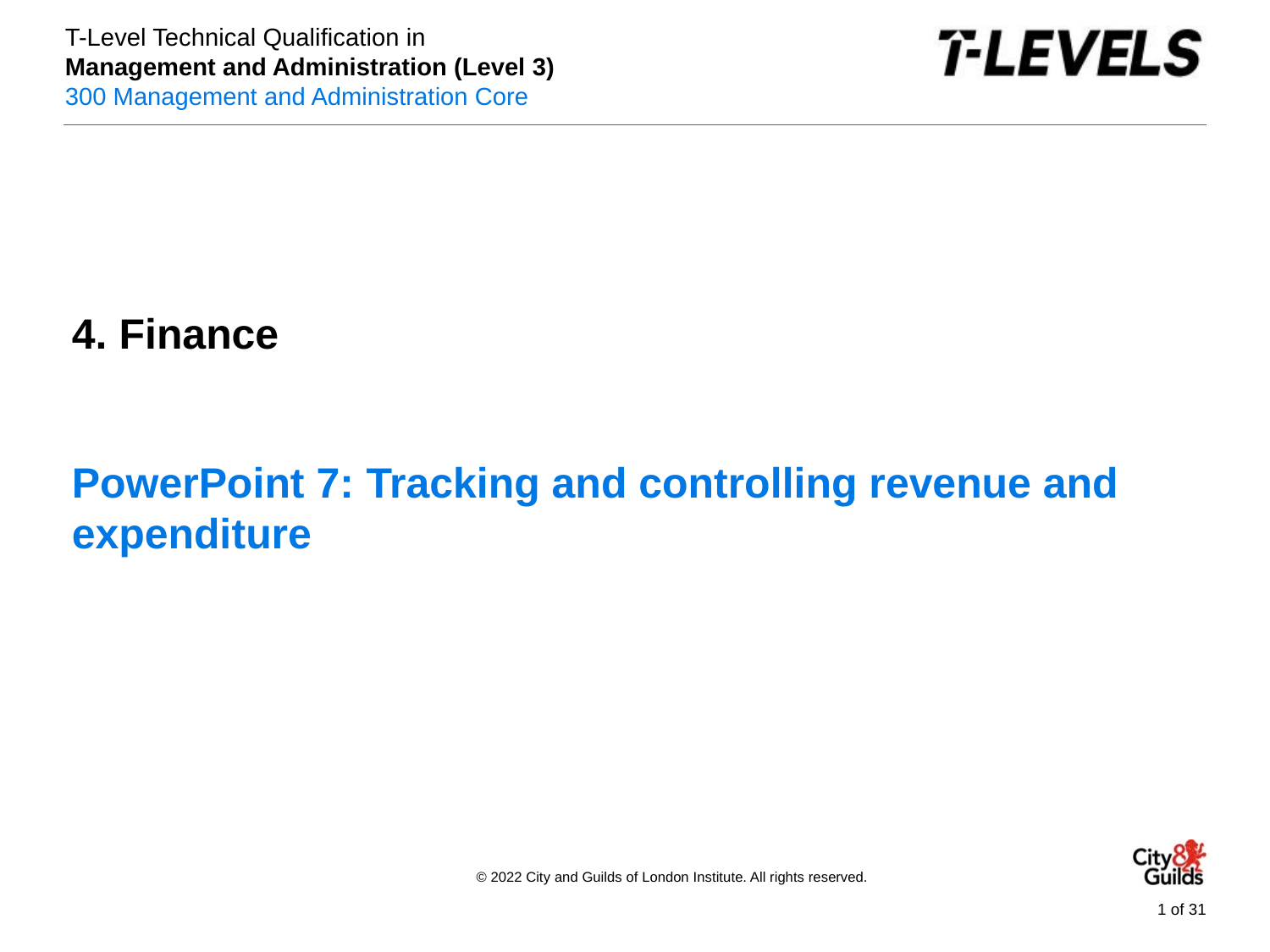

PowerPoint presentation
4. Finance
# PowerPoint 7: Tracking and controlling revenue and expenditure